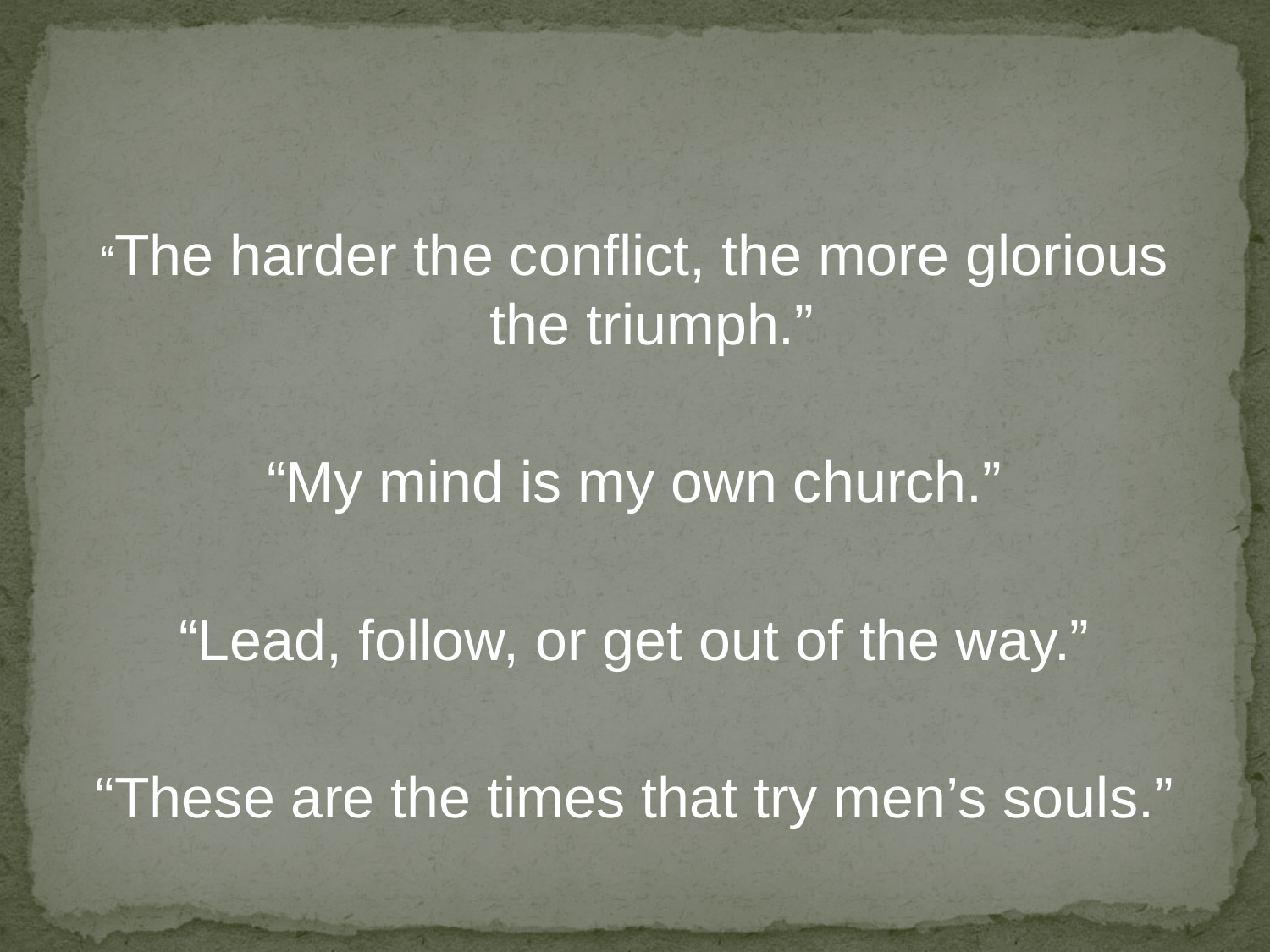

#
“The harder the conflict, the more glorious the triumph.”

“My mind is my own church.”

“Lead, follow, or get out of the way.”

“These are the times that try men’s souls.”